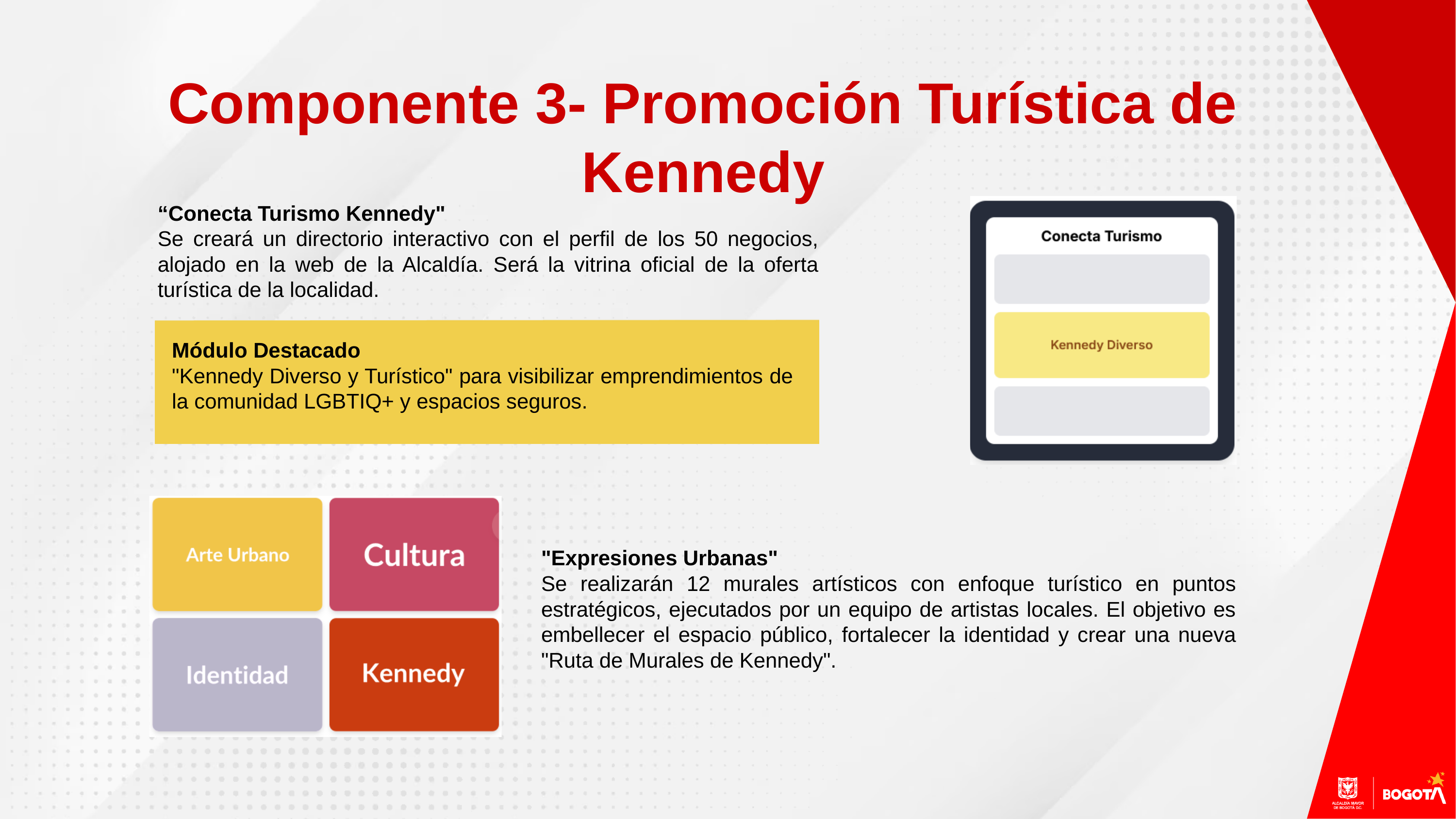

Componente 3- Promoción Turística de Kennedy

“Conecta Turismo Kennedy"
Se creará un directorio interactivo con el perfil de los 50 negocios, alojado en la web de la Alcaldía. Será la vitrina oficial de la oferta turística de la localidad.

Módulo Destacado
"Kennedy Diverso y Turístico" para visibilizar emprendimientos de la comunidad LGBTIQ+ y espacios seguros.

"Expresiones Urbanas"
Se realizarán 12 murales artísticos con enfoque turístico en puntos estratégicos, ejecutados por un equipo de artistas locales. El objetivo es embellecer el espacio público, fortalecer la identidad y crear una nueva "Ruta de Murales de Kennedy".